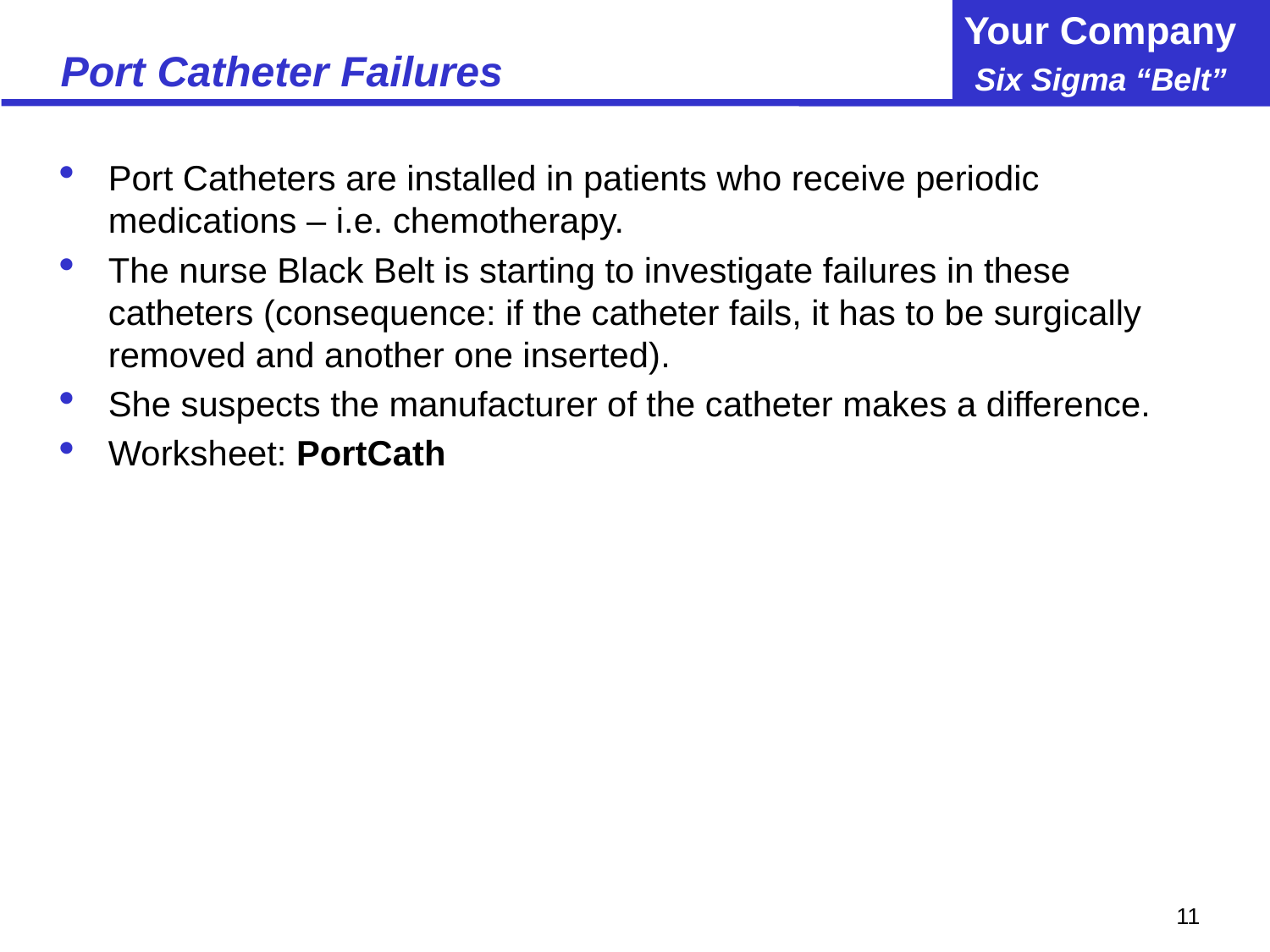

# Port Catheter Failures
Port Catheters are installed in patients who receive periodic medications – i.e. chemotherapy.
The nurse Black Belt is starting to investigate failures in these catheters (consequence: if the catheter fails, it has to be surgically removed and another one inserted).
She suspects the manufacturer of the catheter makes a difference.
Worksheet: PortCath